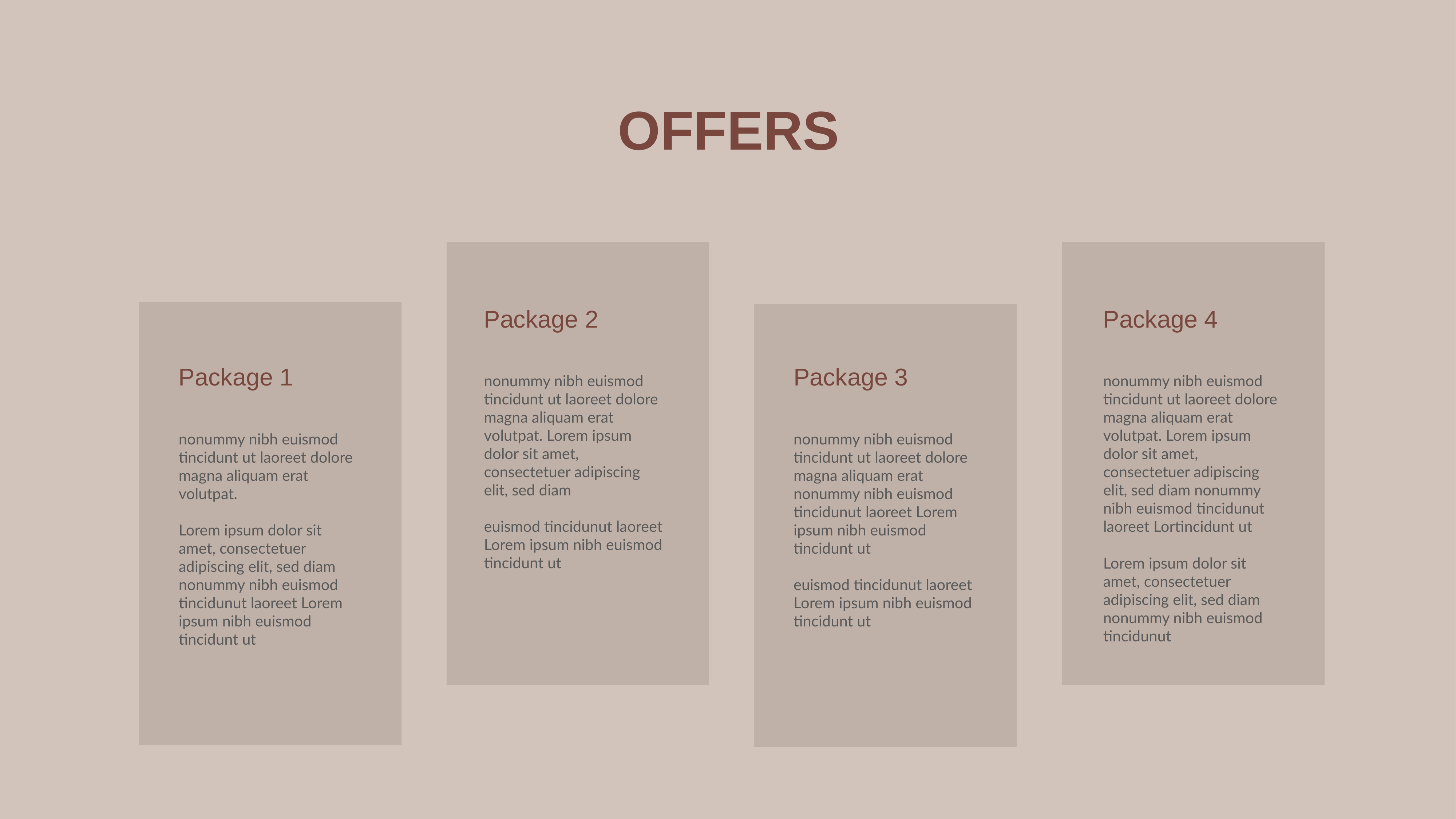

OFFERS

Package 2

Package 4

Package 1
Package 3

nonummy nibh euismod tincidunt ut laoreet dolore magna aliquam erat volutpat. Lorem ipsum dolor sit amet, consectetuer adipiscing elit, sed diam

euismod tincidunut laoreet Lorem ipsum nibh euismod tincidunt ut

nonummy nibh euismod tincidunt ut laoreet dolore magna aliquam erat volutpat. Lorem ipsum dolor sit amet, consectetuer adipiscing elit, sed diam nonummy nibh euismod tincidunut laoreet Lortincidunt ut

Lorem ipsum dolor sit amet, consectetuer adipiscing elit, sed diam nonummy nibh euismod tincidunut
nonummy nibh euismod tincidunt ut laoreet dolore magna aliquam erat volutpat.

Lorem ipsum dolor sit amet, consectetuer adipiscing elit, sed diam nonummy nibh euismod tincidunut laoreet Lorem ipsum nibh euismod tincidunt ut

nonummy nibh euismod tincidunt ut laoreet dolore magna aliquam erat nonummy nibh euismod tincidunut laoreet Lorem ipsum nibh euismod tincidunt ut

euismod tincidunut laoreet Lorem ipsum nibh euismod tincidunt ut